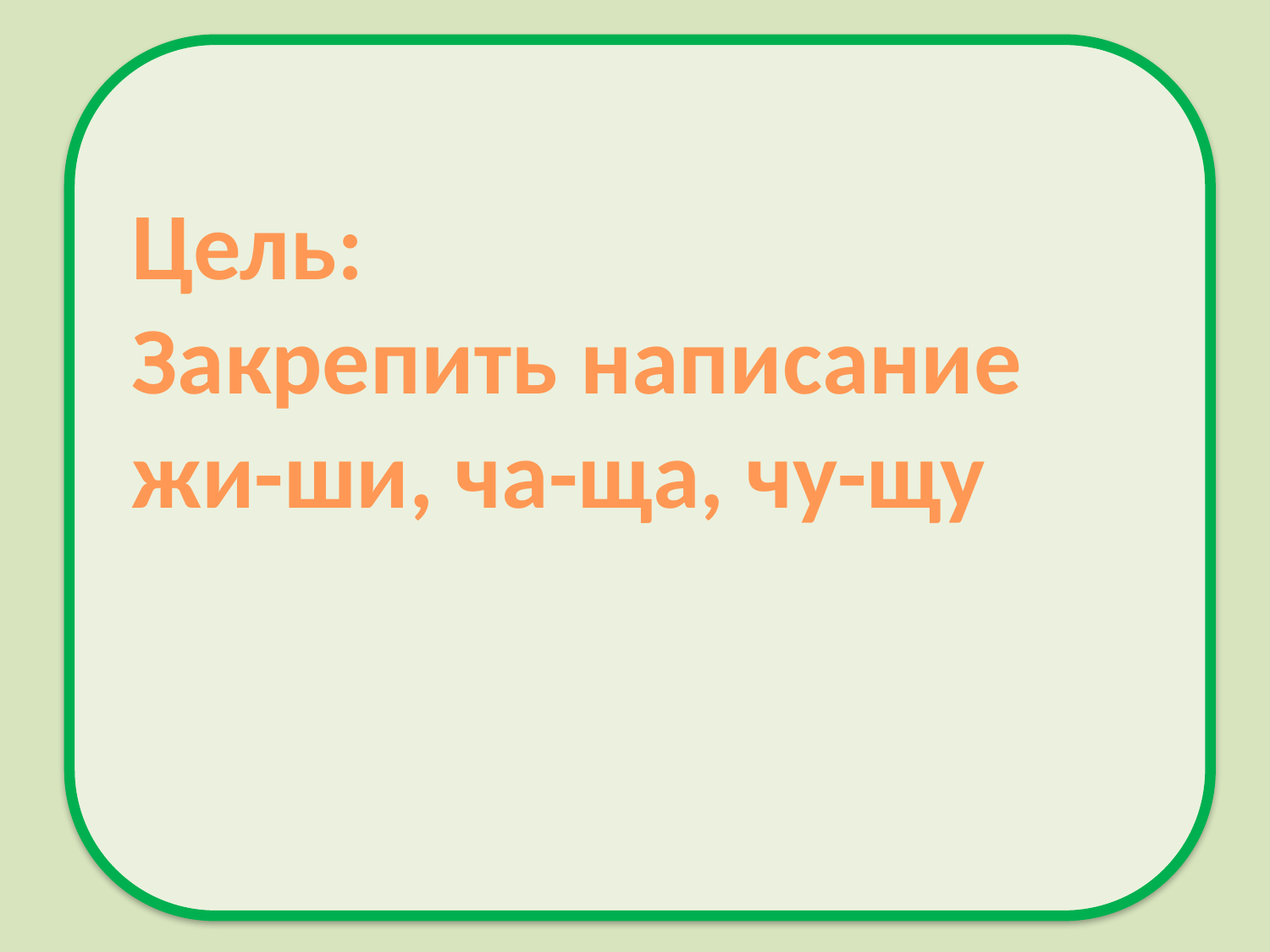

#

Цель:
Закрепить написание жи-ши, ча-ща, чу-щу